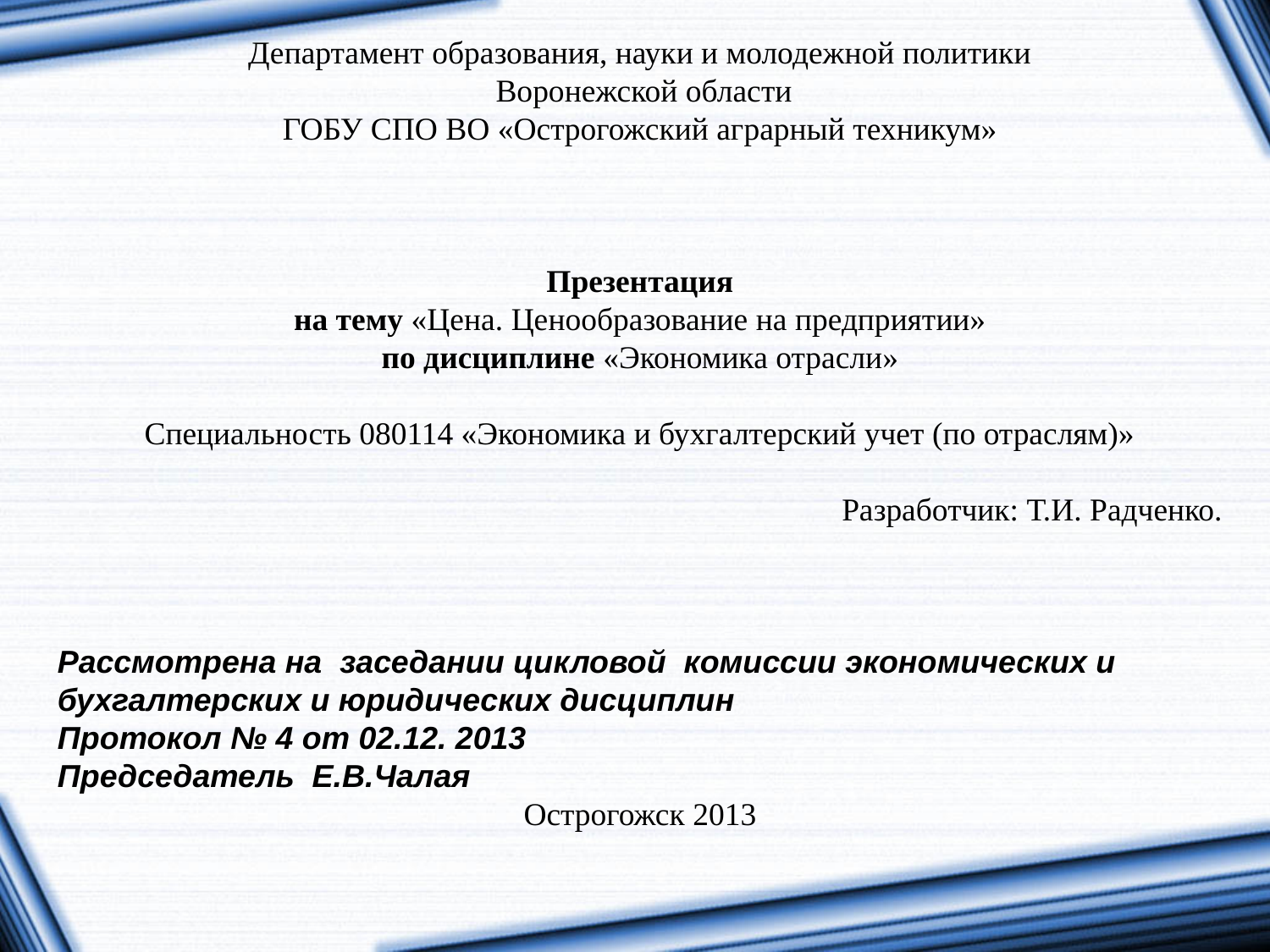

Департамент образования, науки и молодежной политики
 Воронежской области
ГОБУ СПО ВО «Острогожский аграрный техникум»

Презентация
на тему «Цена. Ценообразование на предприятии»
по дисциплине «Экономика отрасли»

Специальность 080114 «Экономика и бухгалтерский учет (по отраслям)»

Разработчик: Т.И. Радченко.

Рассмотрена на  заседании цикловой  комиссии экономических и бухгалтерских и юридических дисциплин
Протокол № 4 от 02.12. 2013
Председатель  Е.В.Чалая
Острогожск 2013